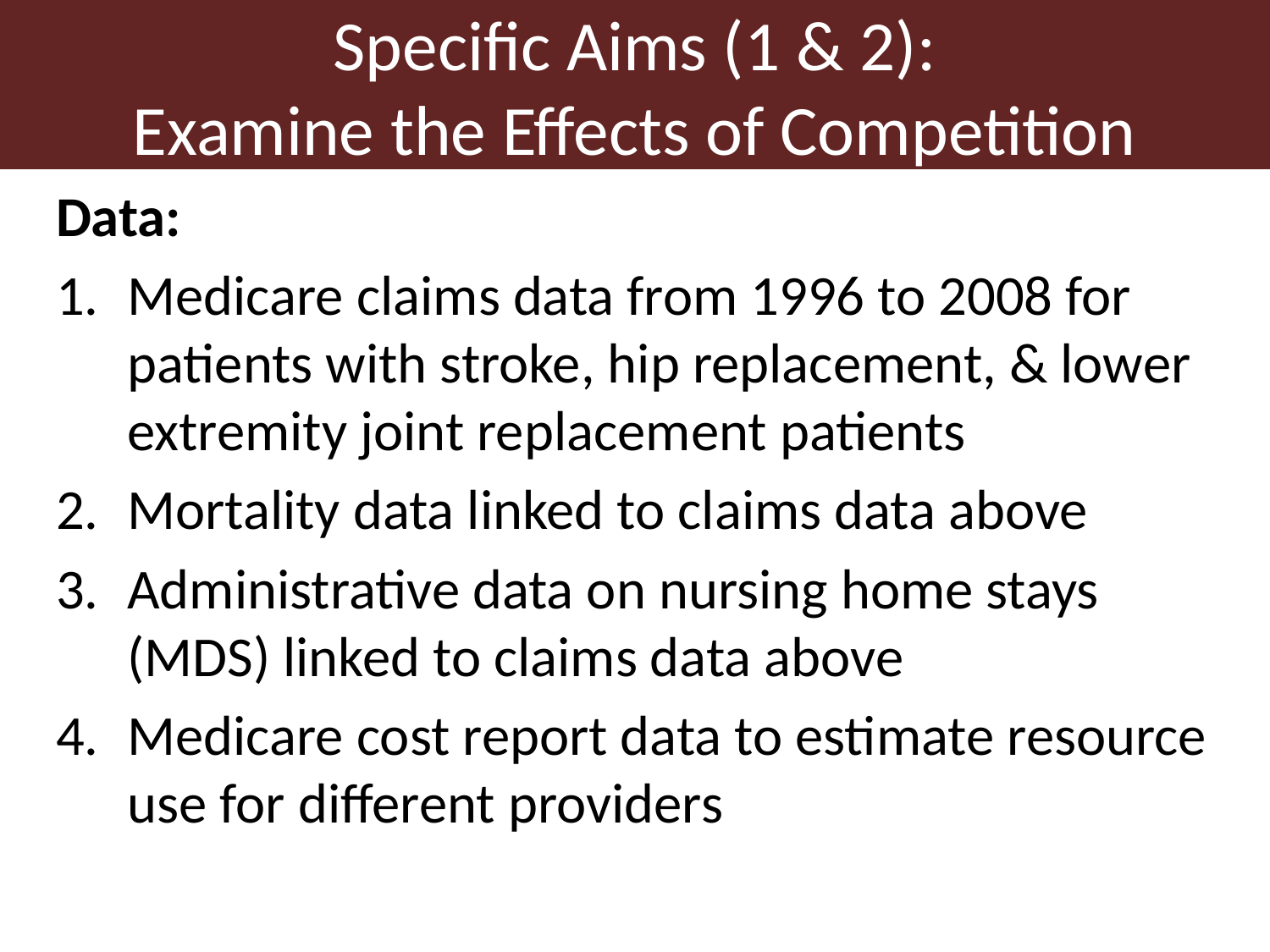

# Specific Aims (1 & 2): Examine the Effects of Competition
Data:
Medicare claims data from 1996 to 2008 for patients with stroke, hip replacement, & lower extremity joint replacement patients
Mortality data linked to claims data above
Administrative data on nursing home stays (MDS) linked to claims data above
Medicare cost report data to estimate resource use for different providers